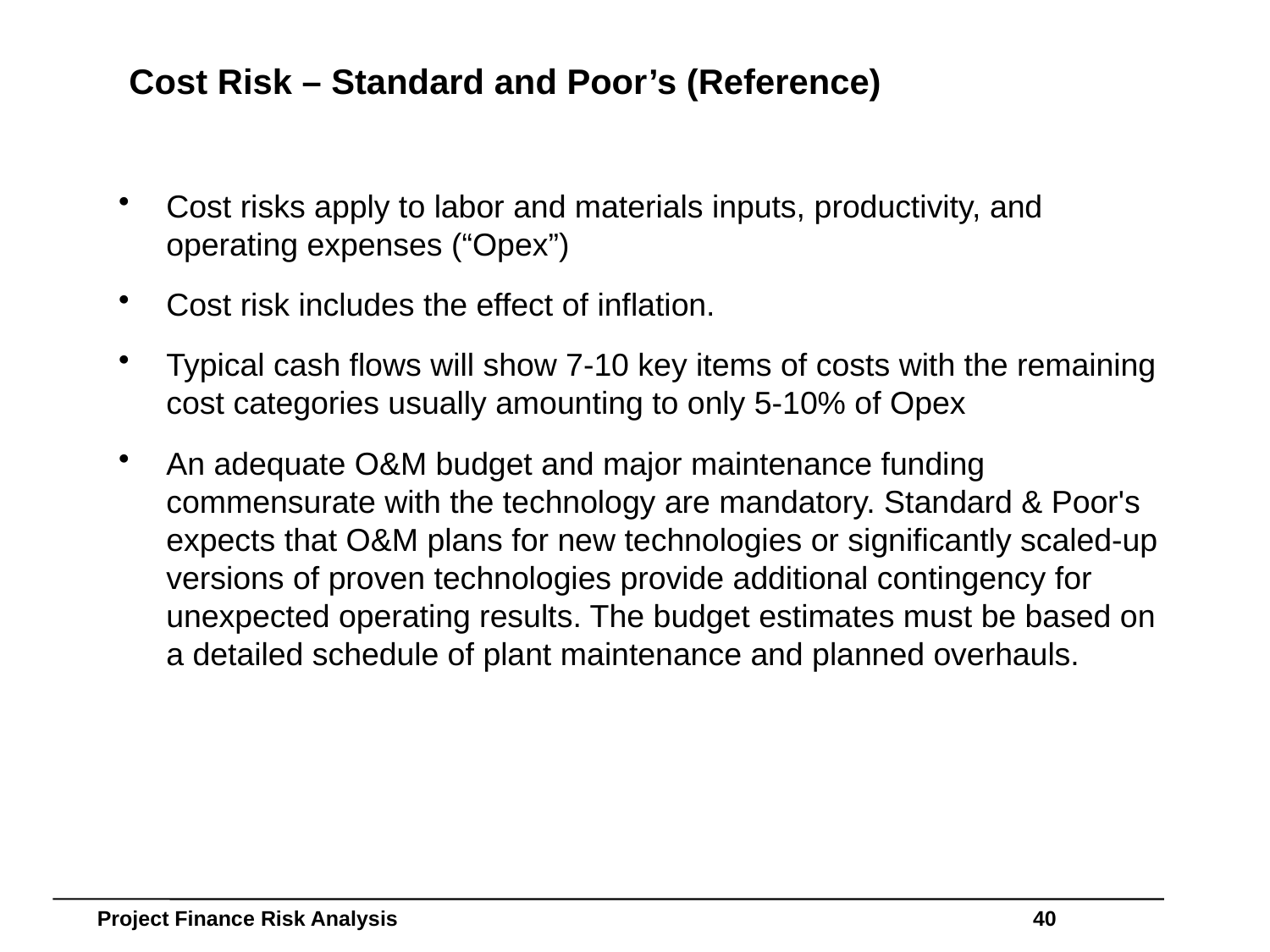

# Cost Risk – Standard and Poor’s (Reference)
Cost risks apply to labor and materials inputs, productivity, and operating expenses (“Opex”)
Cost risk includes the effect of inflation.
Typical cash flows will show 7-10 key items of costs with the remaining cost categories usually amounting to only 5-10% of Opex
An adequate O&M budget and major maintenance funding commensurate with the technology are mandatory. Standard & Poor's expects that O&M plans for new technologies or significantly scaled-up versions of proven technologies provide additional contingency for unexpected operating results. The budget estimates must be based on a detailed schedule of plant maintenance and planned overhauls.